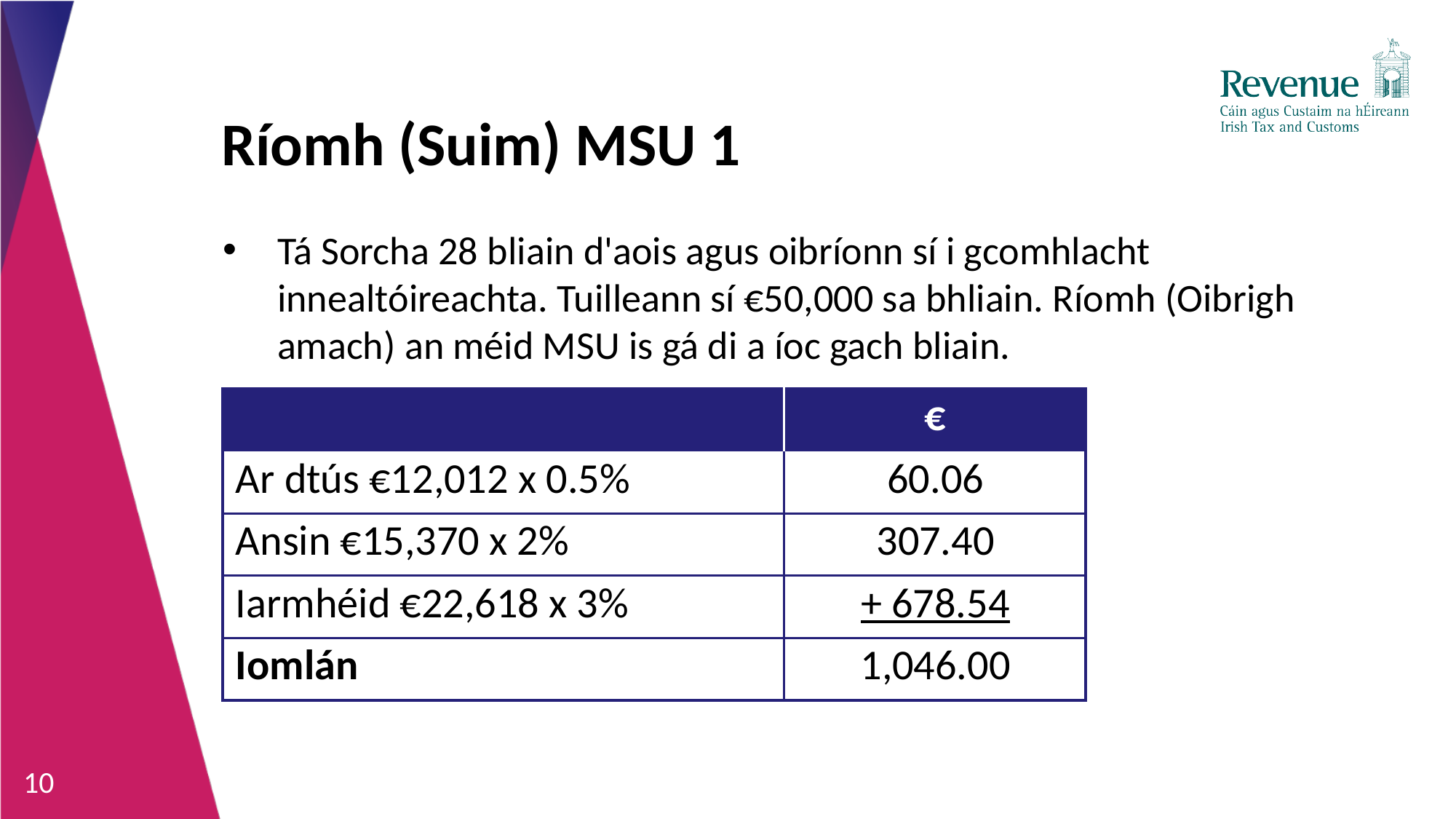

# Ríomh (Suim) MSU 1
Tá Sorcha 28 bliain d'aois agus oibríonn sí i gcomhlacht innealtóireachta. Tuilleann sí €50,000 sa bhliain. Ríomh (Oibrigh amach) an méid MSU is gá di a íoc gach bliain.
|  | € |
| --- | --- |
| Ar dtús €12,012 x 0.5% | 60.06 |
| Ansin €15,370 x 2% | 307.40 |
| Iarmhéid €22,618 x 3% | + 678.54 |
| Iomlán | 1,046.00 |
10